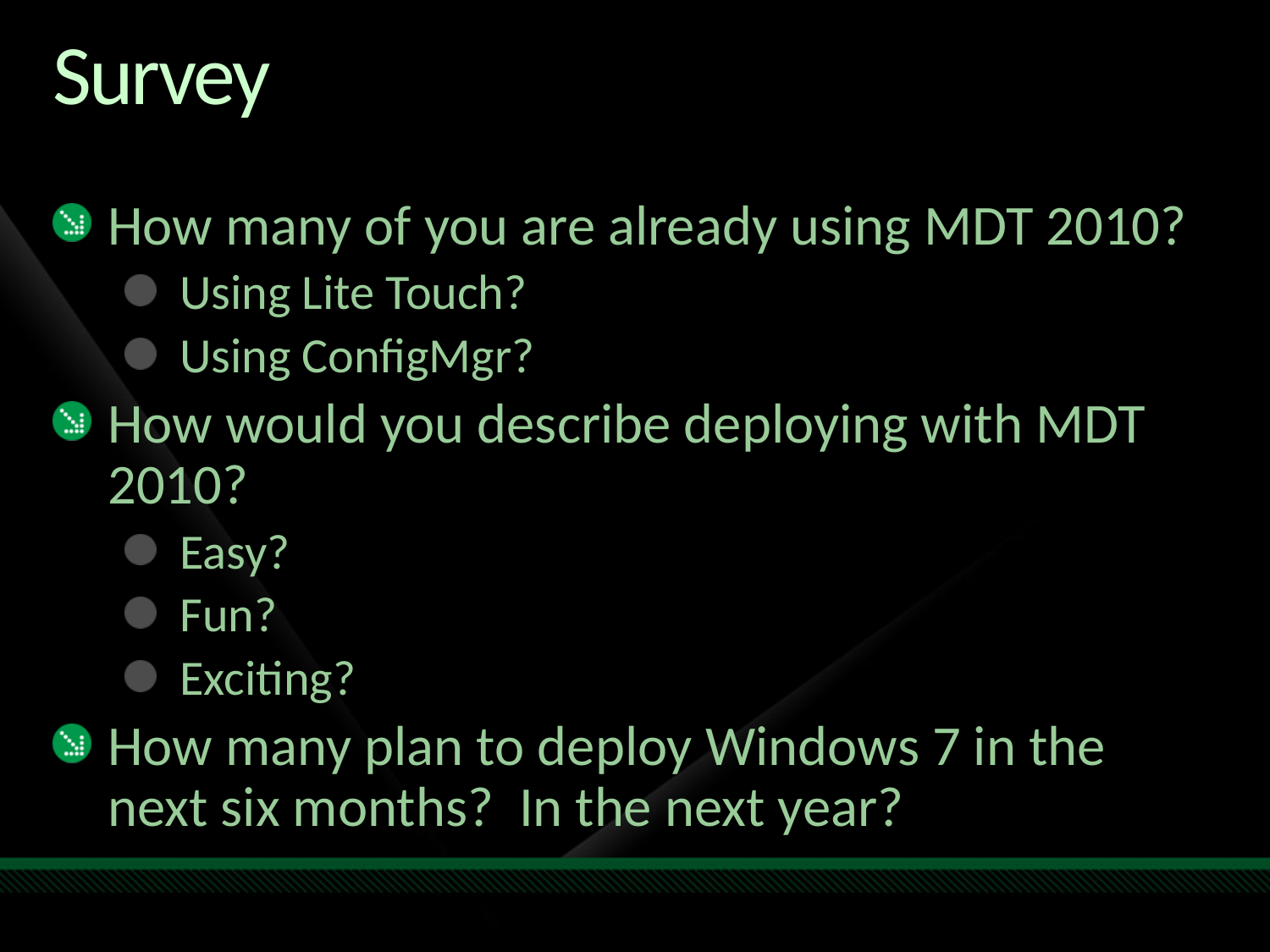

# Survey
How many of you are already using MDT 2010?
Using Lite Touch?
Using ConfigMgr?
How would you describe deploying with MDT 2010?
Easy?
Fun?
Exciting?
How many plan to deploy Windows 7 in the next six months?  In the next year?